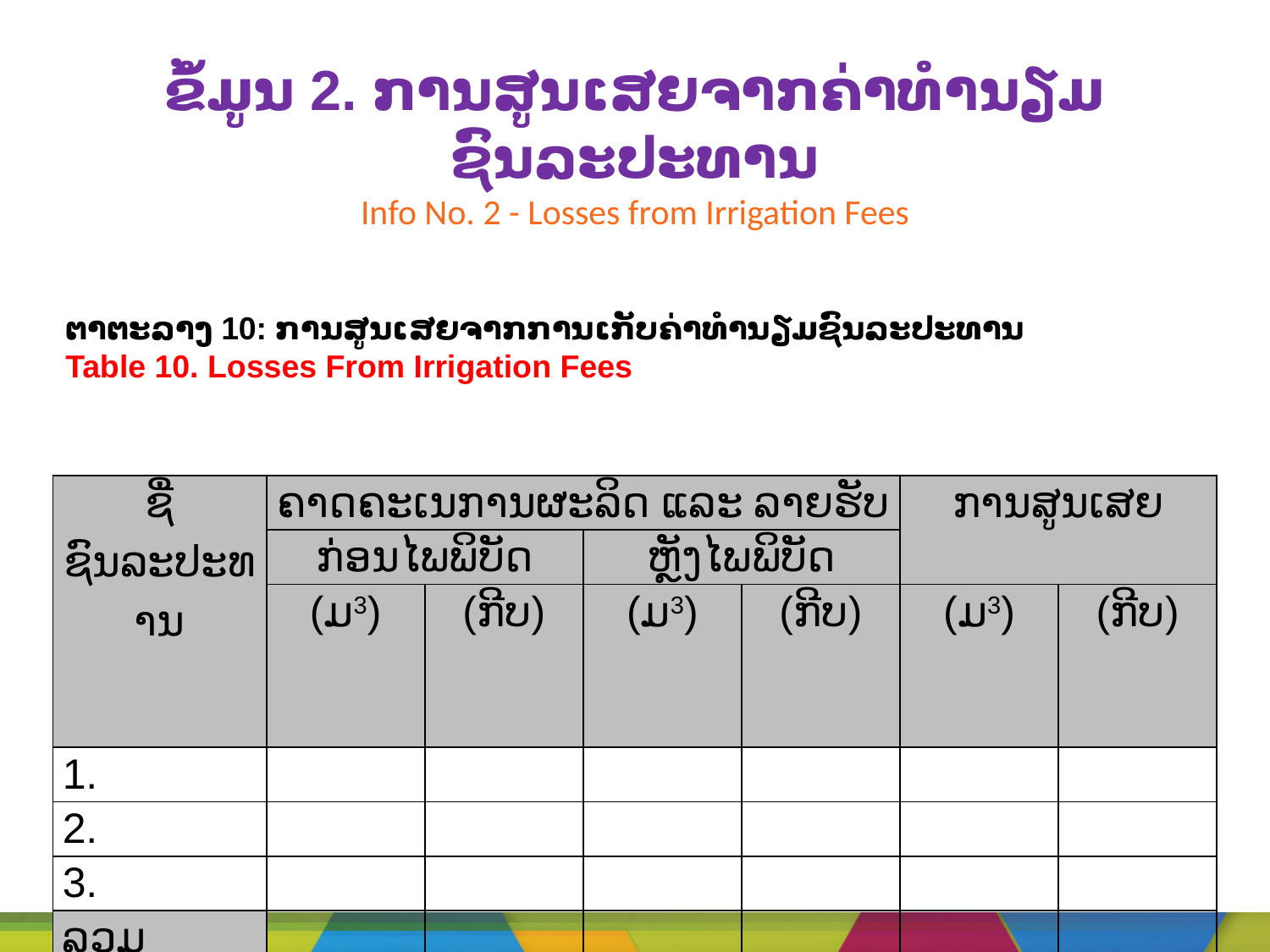

# ຂໍ້ມູນ 2. ການສູນເສຍຈາກຄ່າທຳນຽມຊົນລະປະທານ Info No. 2 - Losses from Irrigation Fees
ຕາຕະລາງ 10: ການສູນເສຍຈາກການເກັບຄ່າທຳນຽມຊົນລະປະທານ
Table 10. Losses From Irrigation Fees
| ຊື່ຊົນລະປະທານ | ຄາດຄະເນການຜະລິດ ແລະ ລາຍຮັບ |  |  |  | ການສູນເສຍ |  |
| --- | --- | --- | --- | --- | --- | --- |
|  | ກ່ອນໄພພິບັດ |  | ຫຼັງໄພພິບັດ |  |  |  |
|  | (ມ3) | (ກີບ) | (ມ3) | (ກີບ) | (ມ3) | (ກີບ) |
| 1. |  |  |  |  |  |  |
| 2. |  |  |  |  |  |  |
| 3. |  |  |  |  |  |  |
| ລວມ |  |  |  |  |  |  |